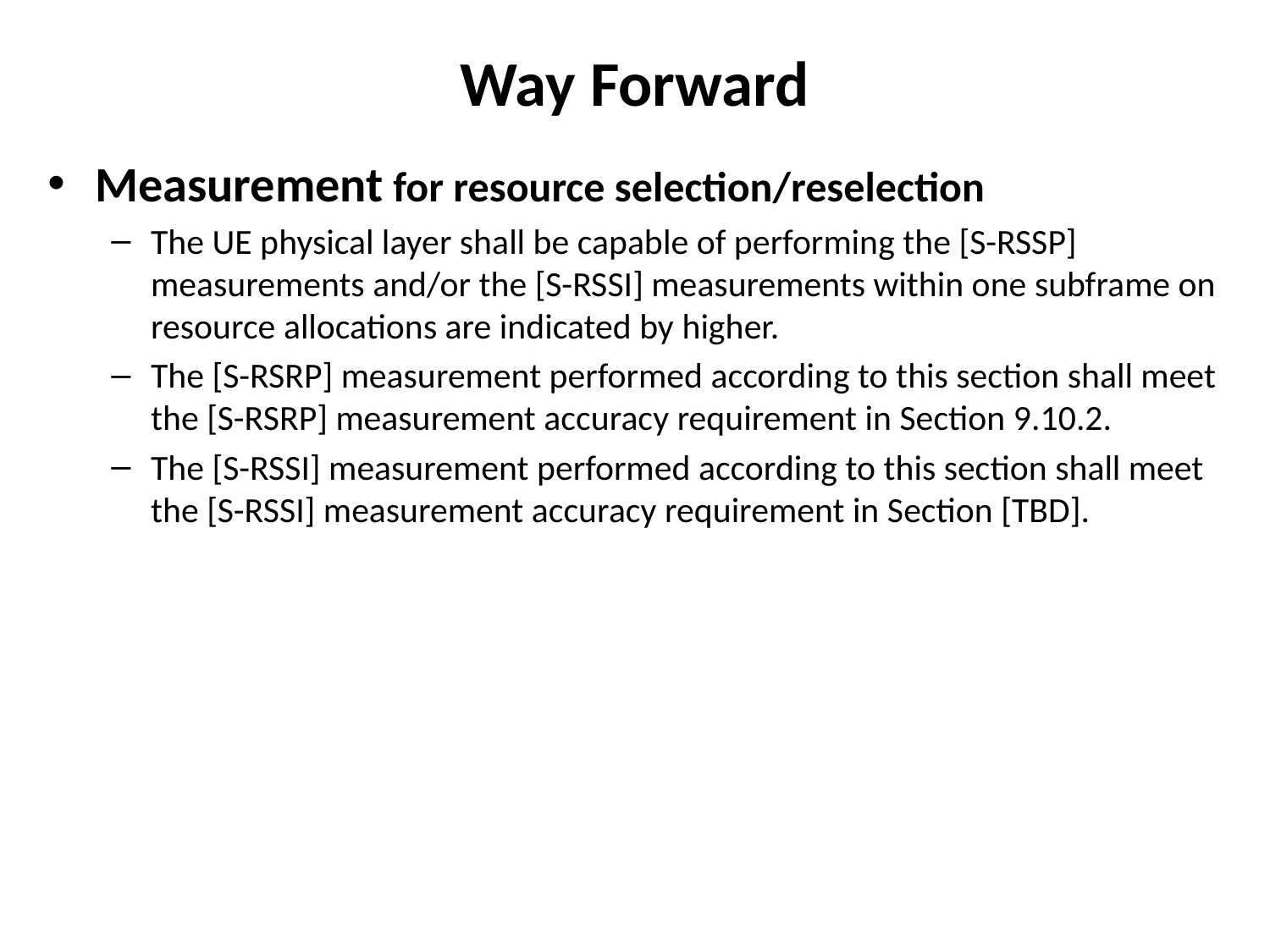

# Way Forward
Measurement for resource selection/reselection
The UE physical layer shall be capable of performing the [S-RSSP] measurements and/or the [S-RSSI] measurements within one subframe on resource allocations are indicated by higher.
The [S-RSRP] measurement performed according to this section shall meet the [S-RSRP] measurement accuracy requirement in Section 9.10.2.
The [S-RSSI] measurement performed according to this section shall meet the [S-RSSI] measurement accuracy requirement in Section [TBD].